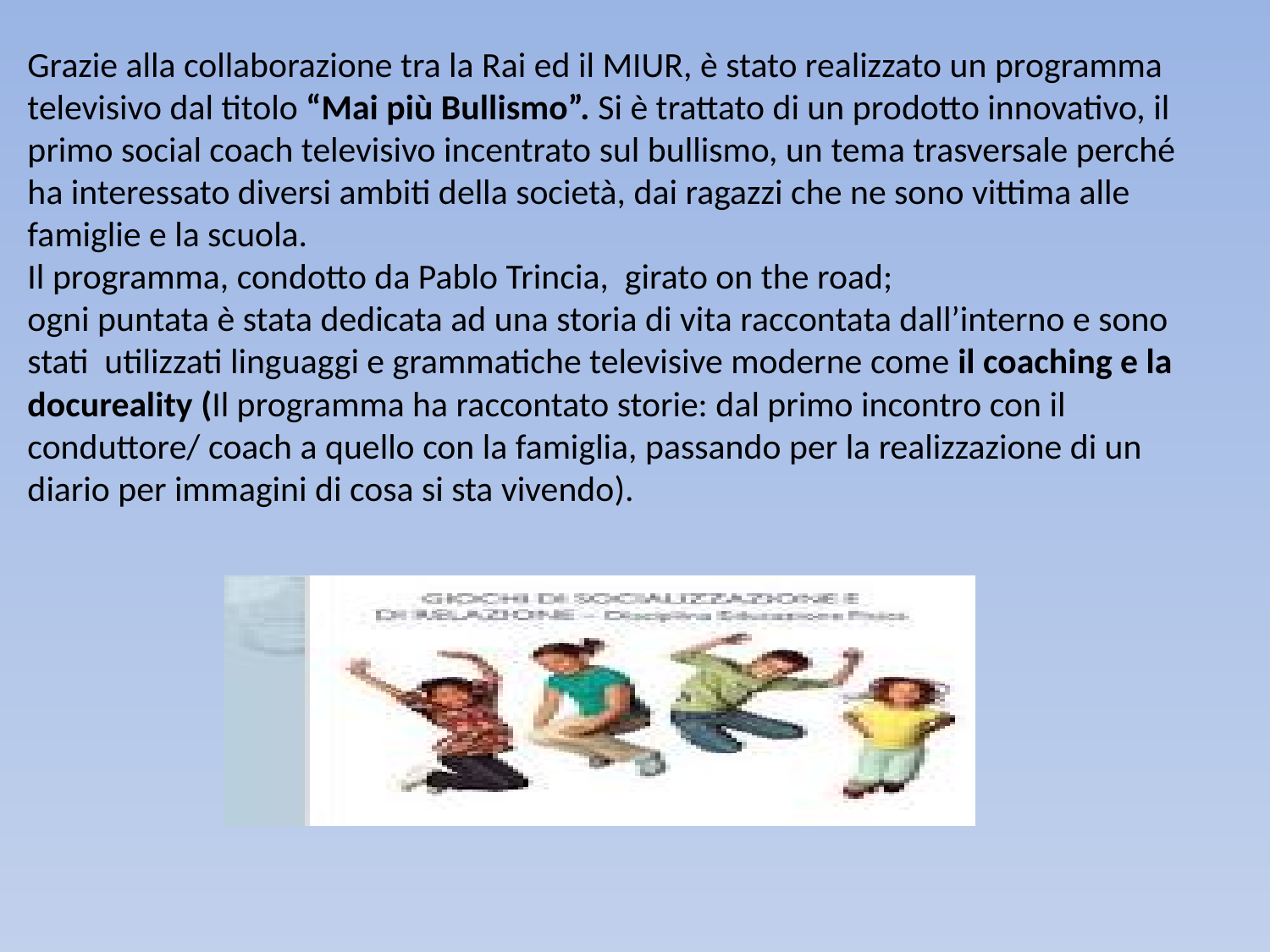

Grazie alla collaborazione tra la Rai ed il MIUR, è stato realizzato un programma televisivo dal titolo “Mai più Bullismo”. Si è trattato di un prodotto innovativo, il primo social coach televisivo incentrato sul bullismo, un tema trasversale perché ha interessato diversi ambiti della società, dai ragazzi che ne sono vittima alle famiglie e la scuola.
Il programma, condotto da Pablo Trincia,  girato on the road;
ogni puntata è stata dedicata ad una storia di vita raccontata dall’interno e sono stati  utilizzati linguaggi e grammatiche televisive moderne come il coaching e la docureality (Il programma ha raccontato storie: dal primo incontro con il conduttore/ coach a quello con la famiglia, passando per la realizzazione di un diario per immagini di cosa si sta vivendo).